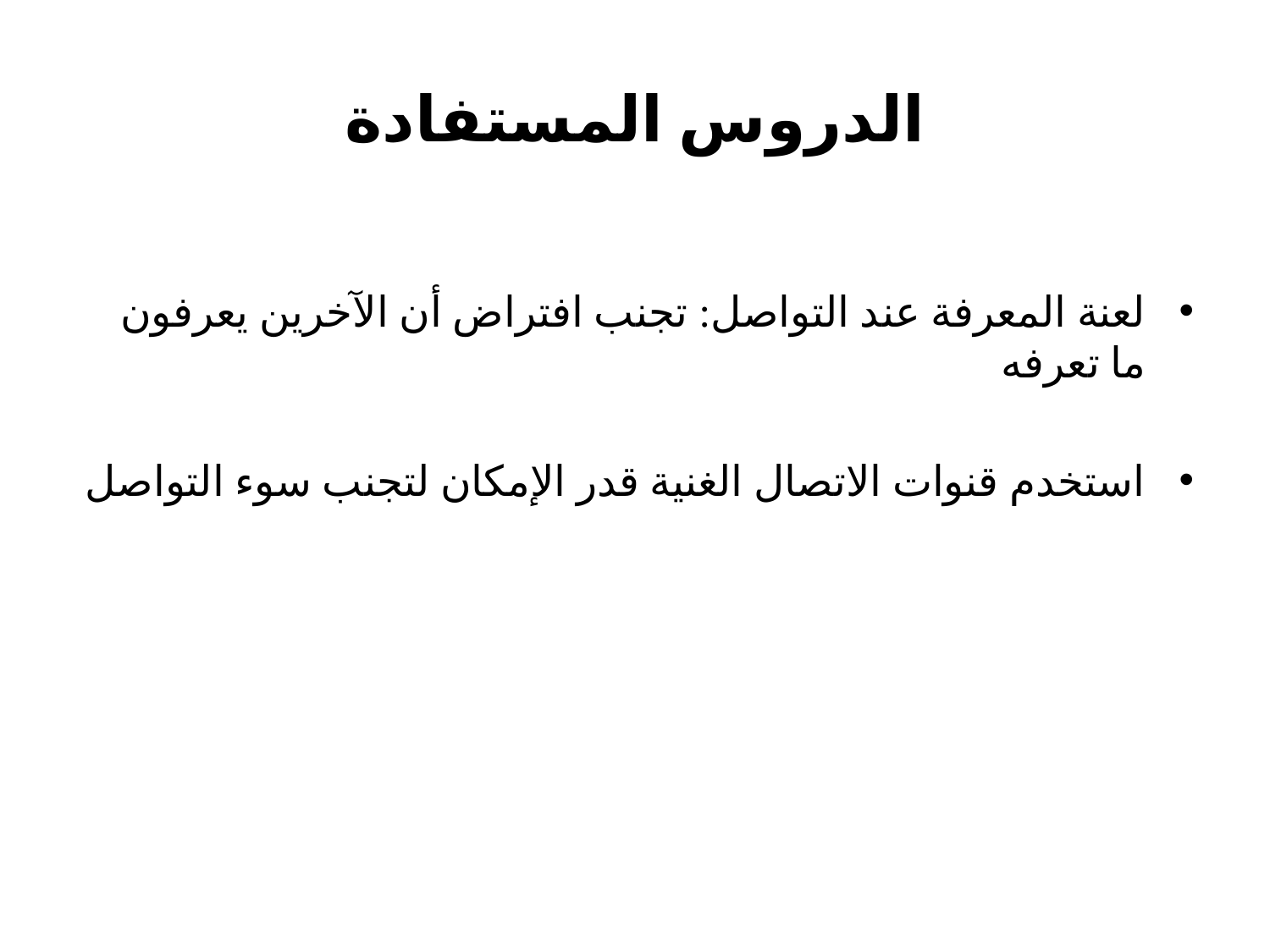

# الدروس المستفادة
لعنة المعرفة عند التواصل: تجنب افتراض أن الآخرين يعرفون ما تعرفه

استخدم قنوات الاتصال الغنية قدر الإمكان لتجنب سوء التواصل